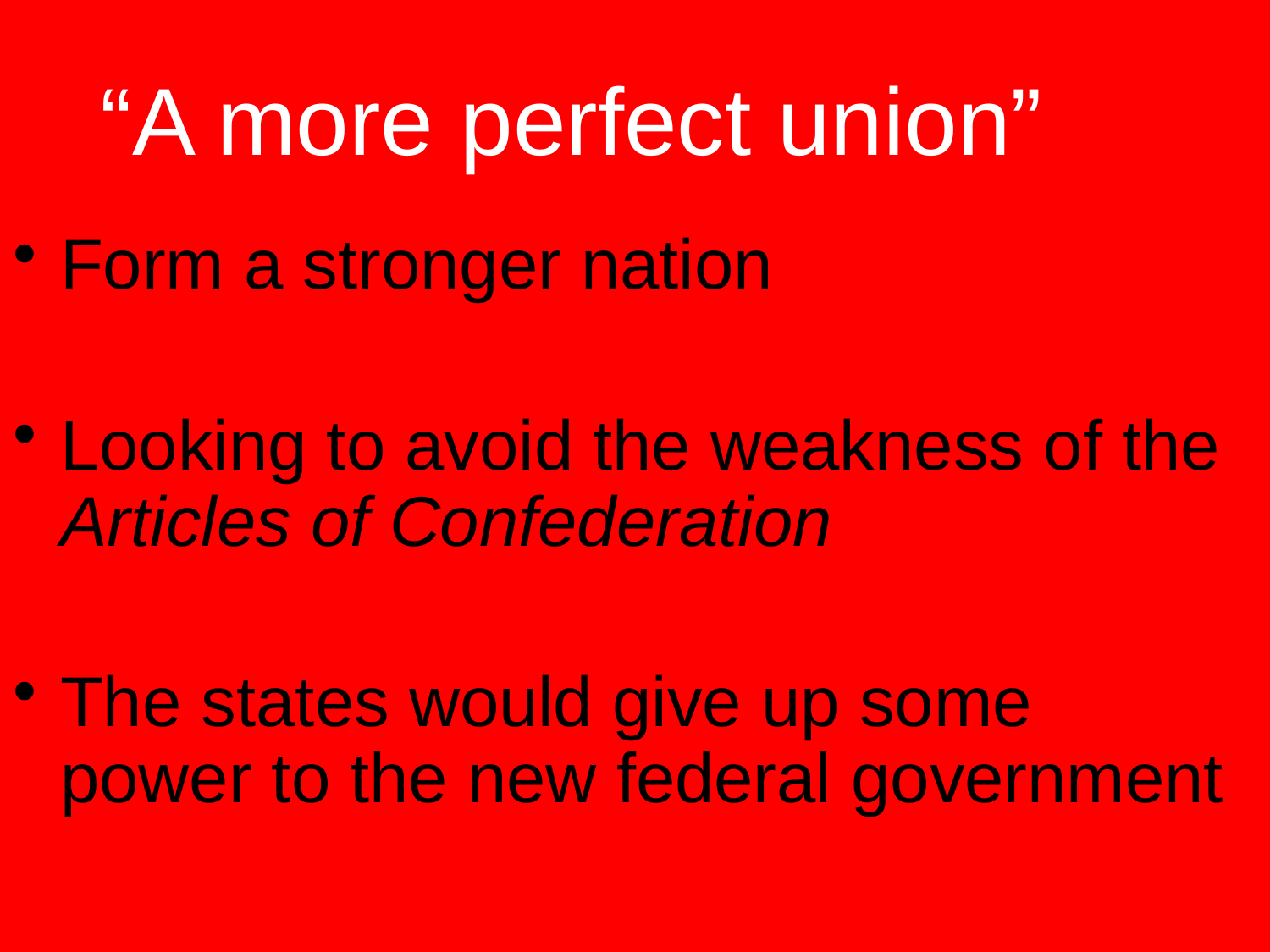

“A more perfect union”
Form a stronger nation

Looking to avoid the weakness of the Articles of Confederation

The states would give up some power to the new federal government